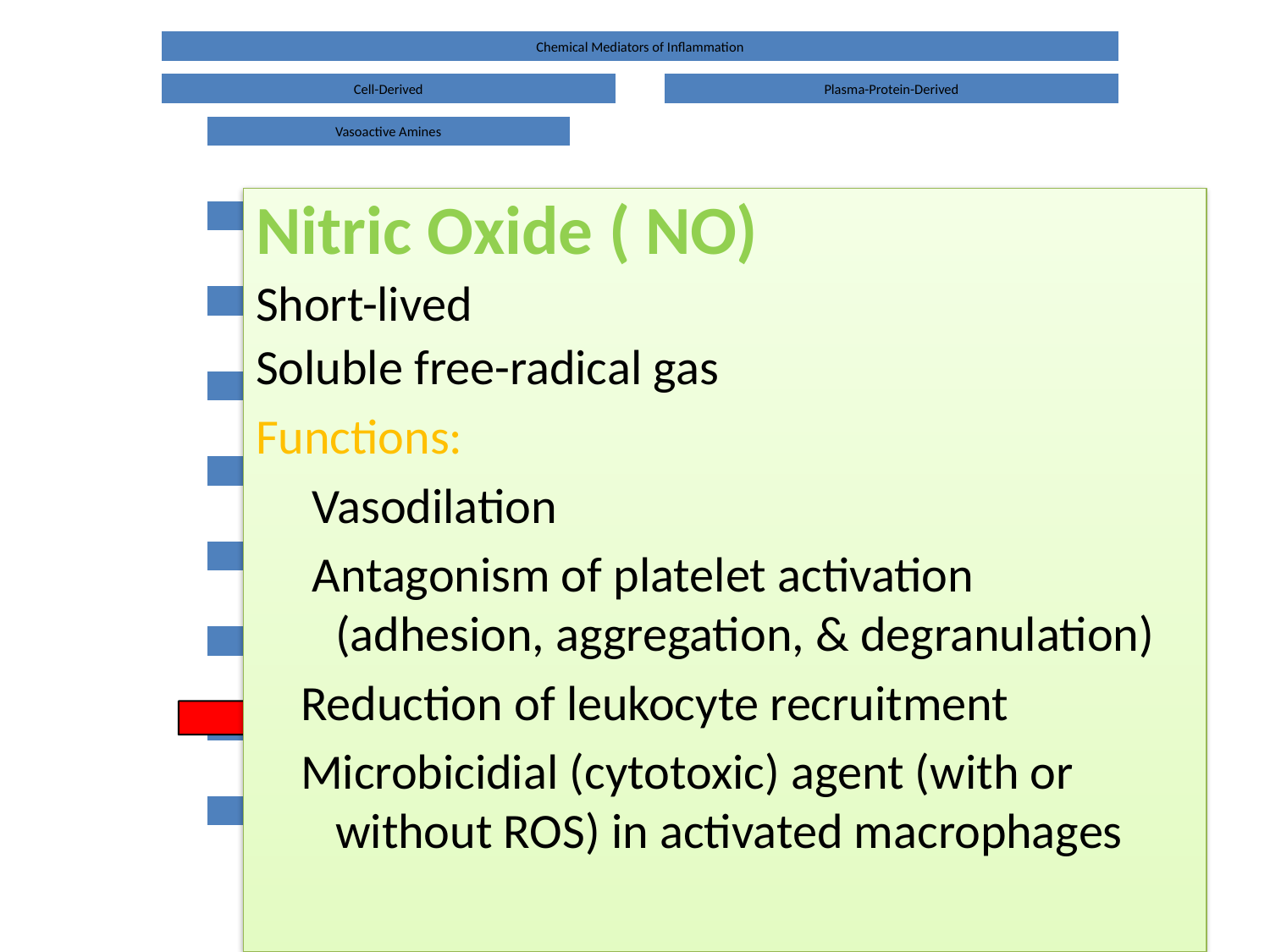

Chemical Mediators of Inflammation
Cell-Derived
Vasoactive Amines
Eicosanoids
PAF
Cytokines
Chemokines
ROS
NO
Lysosomal Enzymes of Leukocytes
Neuropeptides
Plasma-Protein-Derived
Nitric Oxide ( NO)
Short-lived
Soluble free-radical gas
Functions:
     Vasodilation
     Antagonism of platelet activation (adhesion, aggregation, & degranulation)
    Reduction of leukocyte recruitment
    Microbicidial (cytotoxic) agent (with or without ROS) in activated macrophages